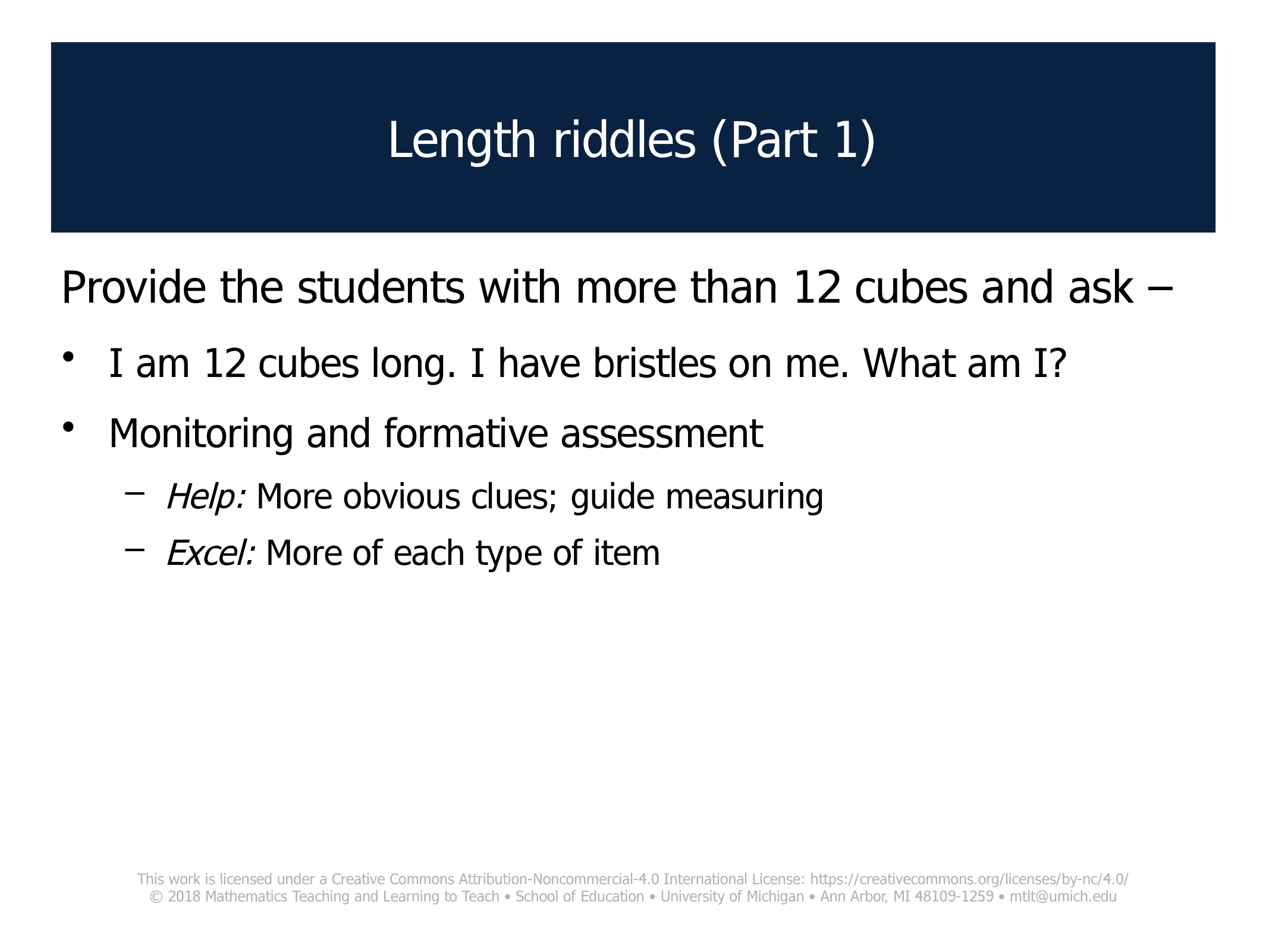

# Length riddles (Part 1)
Provide the students with more than 12 cubes and ask –
I am 12 cubes long. I have bristles on me. What am I?
Monitoring and formative assessment
Help: More obvious clues; guide measuring
Excel: More of each type of item
This work is licensed under a Creative Commons Attribution-Noncommercial-4.0 International License: https://creativecommons.org/licenses/by-nc/4.0/
© 2018 Mathematics Teaching and Learning to Teach • School of Education • University of Michigan • Ann Arbor, MI 48109-1259 • mtlt@umich.edu